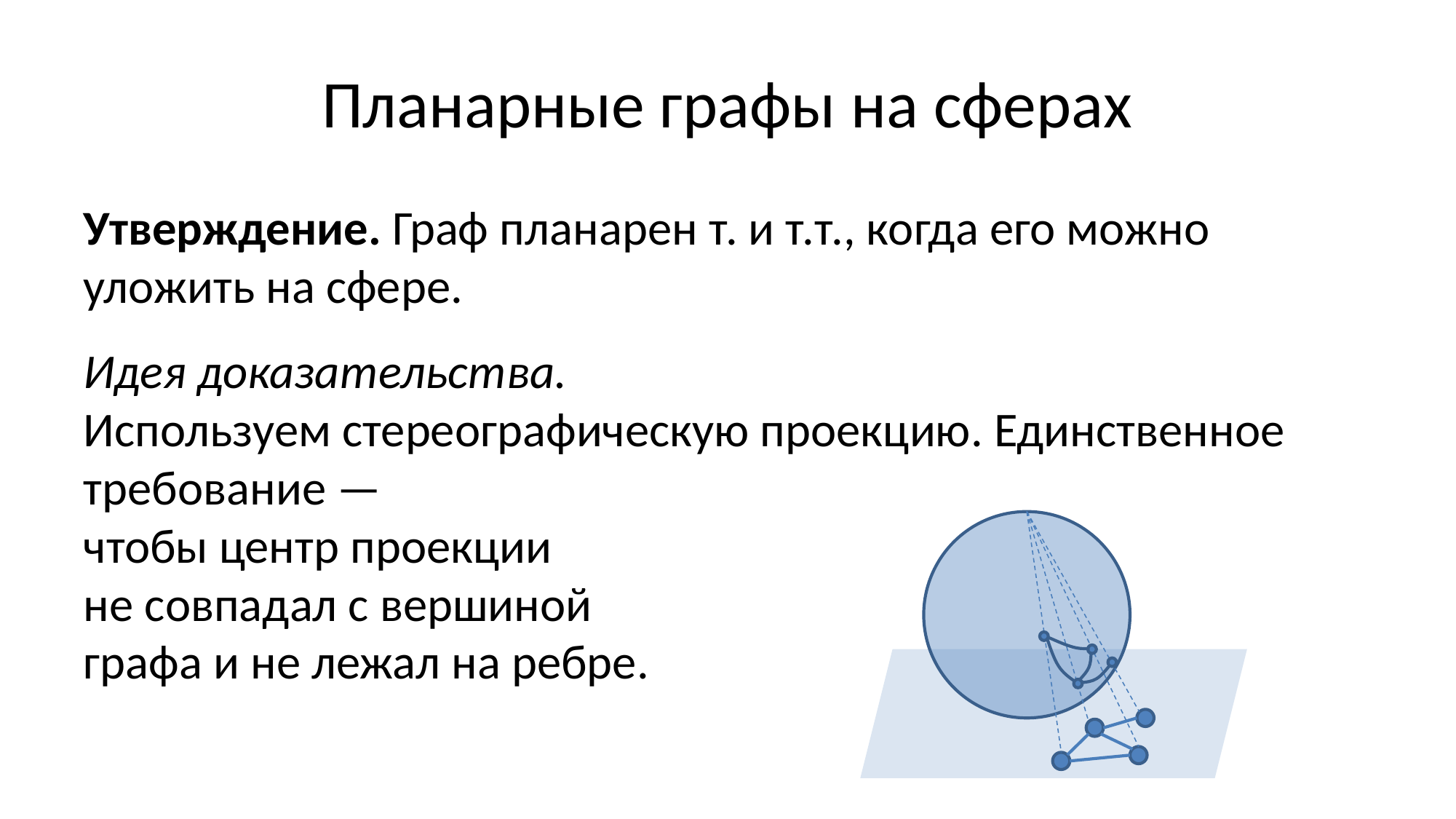

# Планарные графы на сферах
Утверждение. Граф планарен т. и т.т., когда его можно уложить на сфере.

Идея доказательства.
Используем стереографическую проекцию. Единственное требование —
чтобы центр проекции
не совпадал с вершиной
графа и не лежал на ребре.